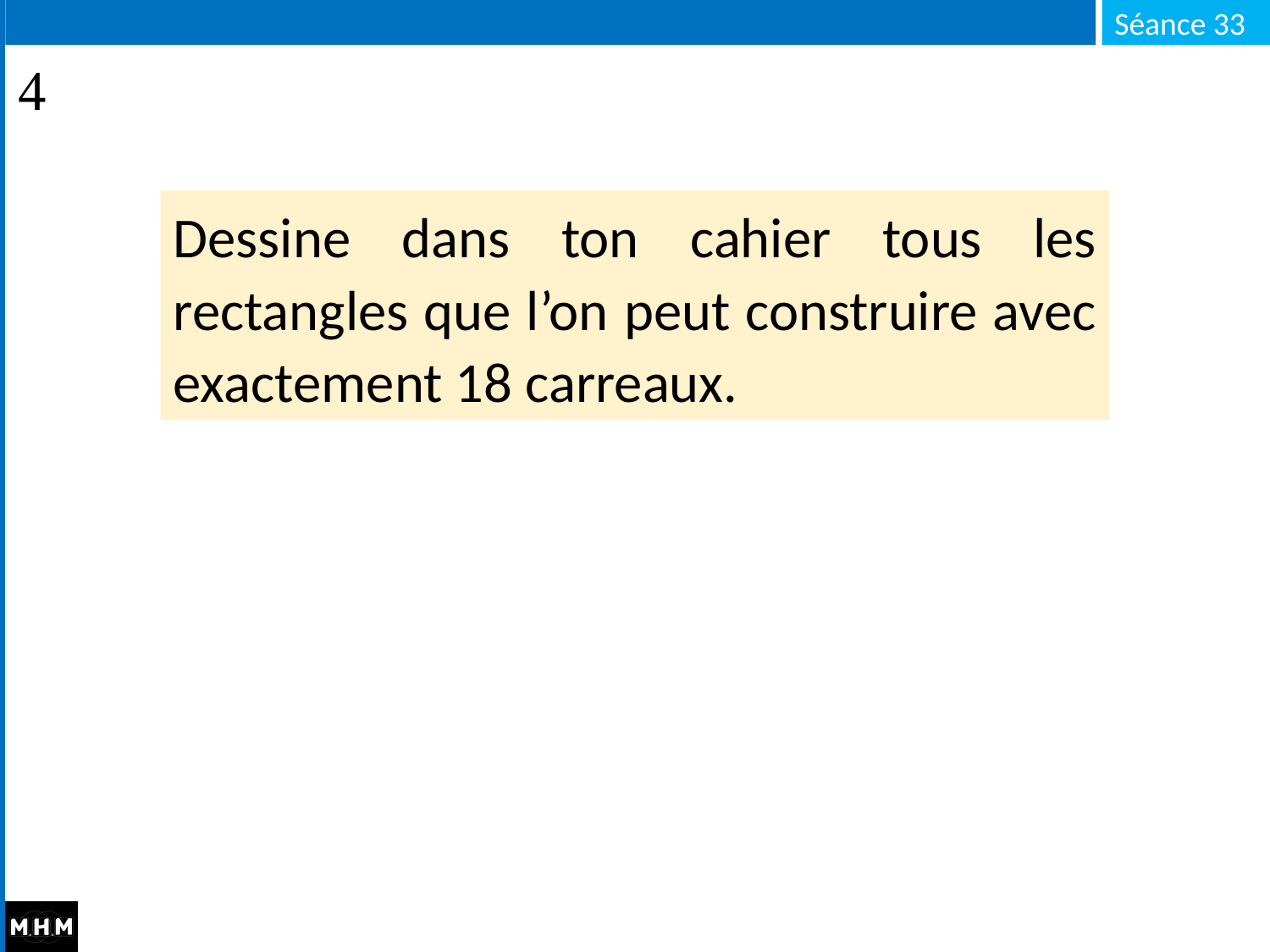

#
Dessine dans ton cahier tous les rectangles que l’on peut construire avec exactement 18 carreaux.